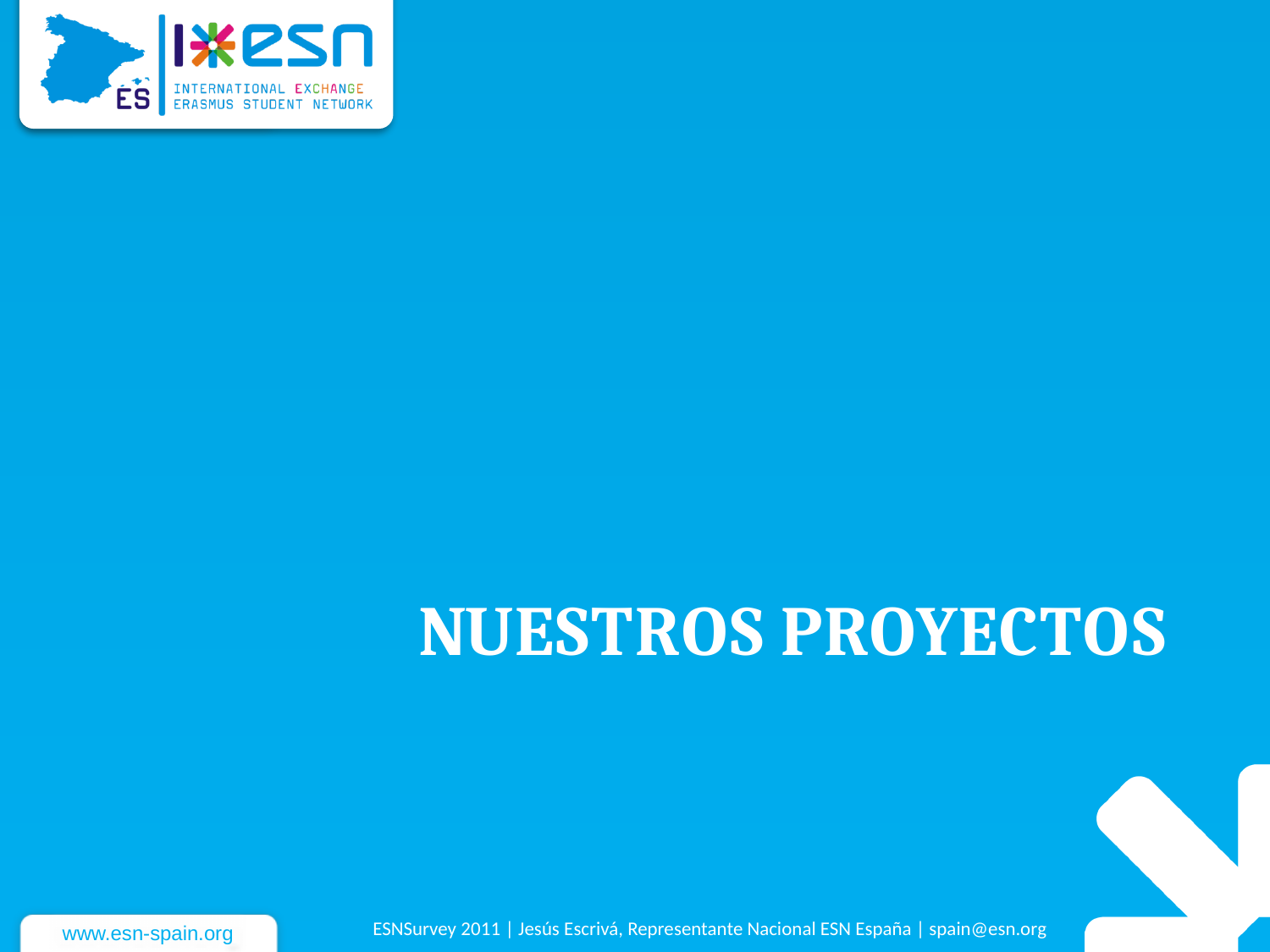

# Nuestros proyectos
ESNSurvey 2011 | Jesús Escrivá, Representante Nacional ESN España | spain@esn.org